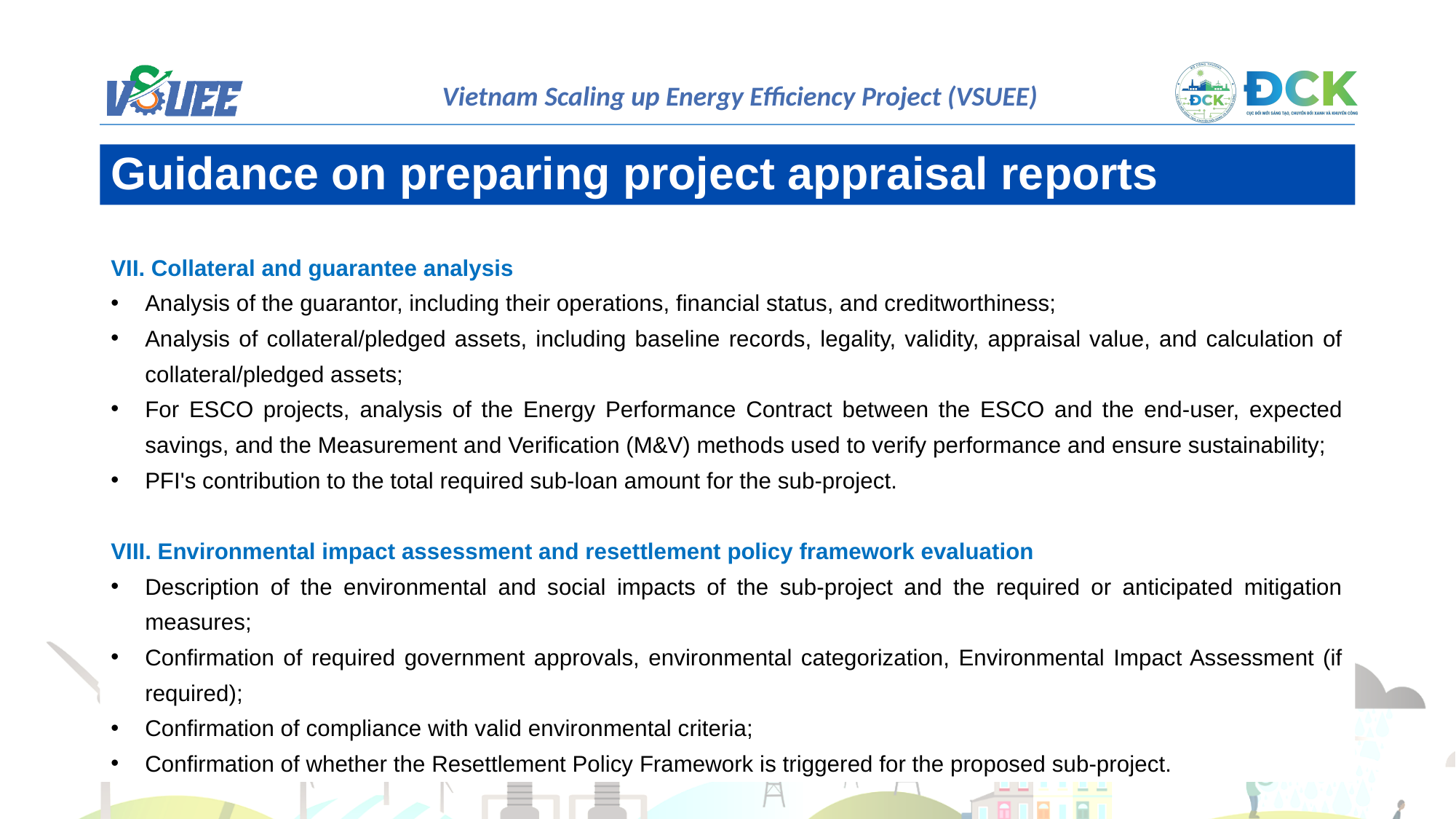

Guidance on preparing project appraisal reports
VII. Collateral and guarantee analysis
Analysis of the guarantor, including their operations, financial status, and creditworthiness;
Analysis of collateral/pledged assets, including baseline records, legality, validity, appraisal value, and calculation of collateral/pledged assets;
For ESCO projects, analysis of the Energy Performance Contract between the ESCO and the end-user, expected savings, and the Measurement and Verification (M&V) methods used to verify performance and ensure sustainability;
PFI's contribution to the total required sub-loan amount for the sub-project.

VIII. Environmental impact assessment and resettlement policy framework evaluation
Description of the environmental and social impacts of the sub-project and the required or anticipated mitigation measures;
Confirmation of required government approvals, environmental categorization, Environmental Impact Assessment (if required);
Confirmation of compliance with valid environmental criteria;
Confirmation of whether the Resettlement Policy Framework is triggered for the proposed sub-project.